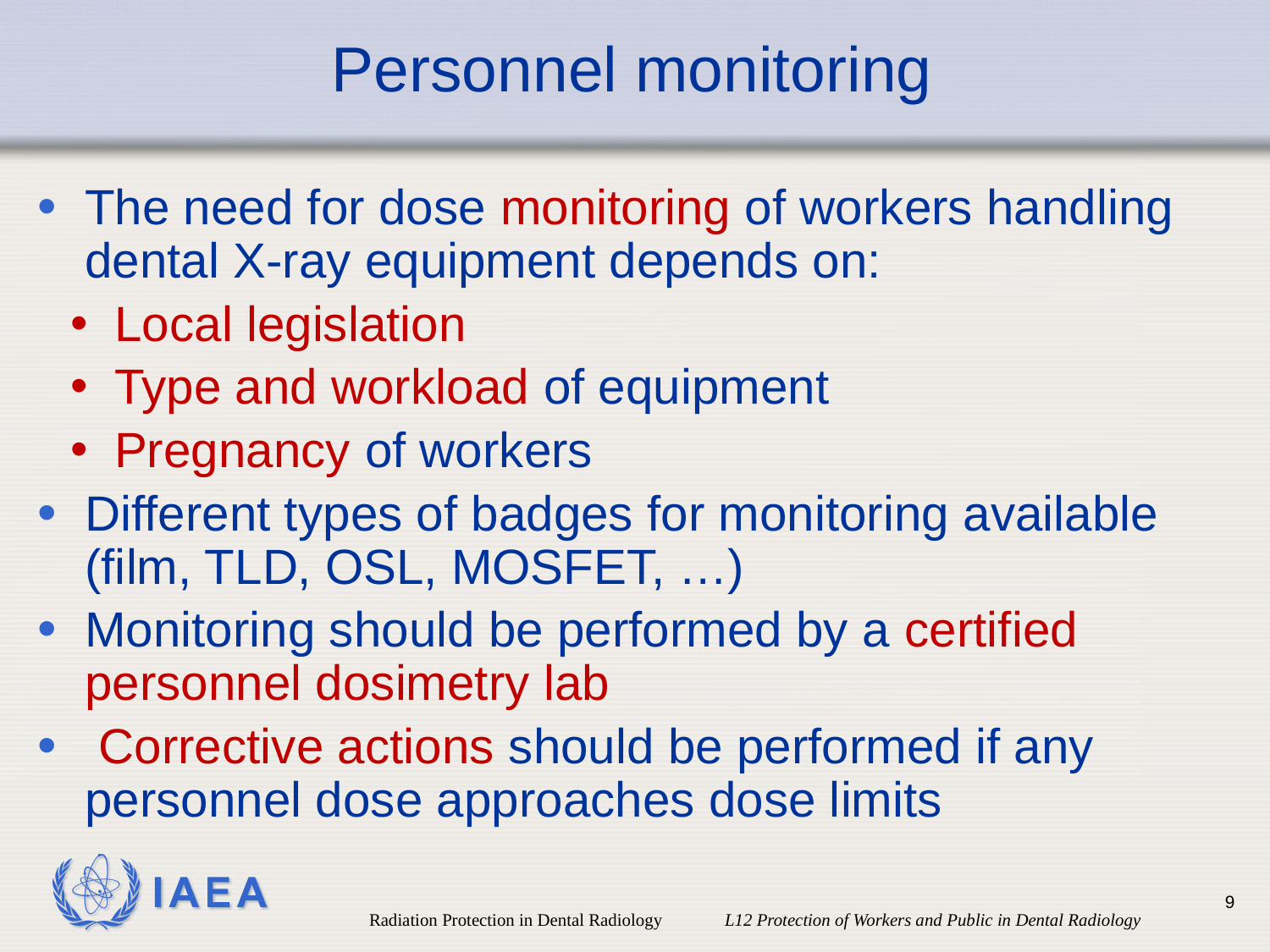

# Personnel monitoring
The need for dose monitoring of workers handling dental X-ray equipment depends on:
 Local legislation
 Type and workload of equipment
 Pregnancy of workers
Different types of badges for monitoring available (film, TLD, OSL, MOSFET, …)
Monitoring should be performed by a certified personnel dosimetry lab
 Corrective actions should be performed if any personnel dose approaches dose limits
9
Radiation Protection in Dental Radiology              L12 Protection of Workers and Public in Dental Radiology